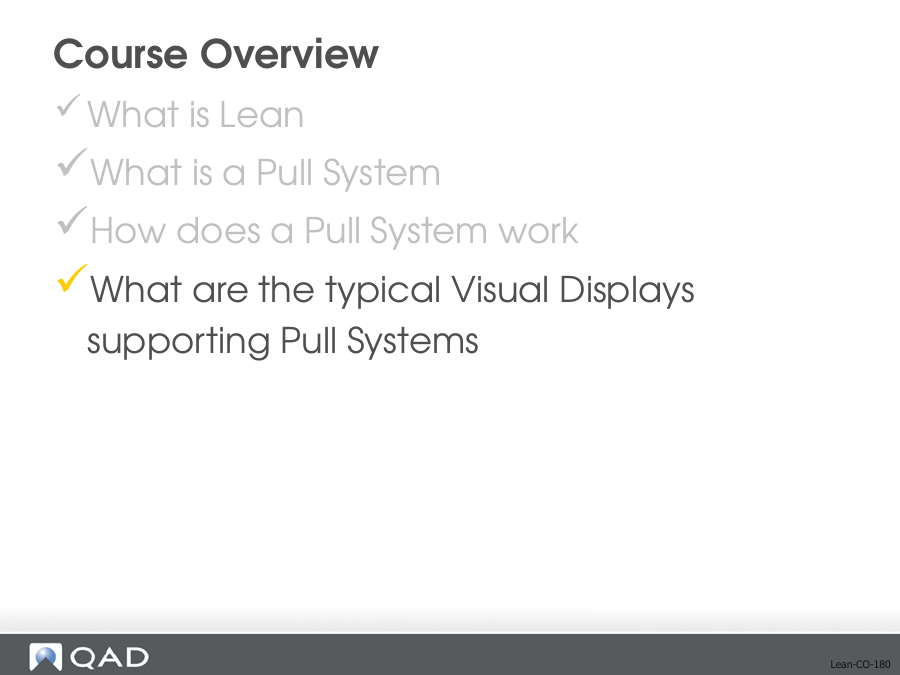

# Course Overview
What is Lean
What is a Pull System
How does a Pull System work
What are the typical Visual Displays supporting Pull Systems
Lean-CO-180